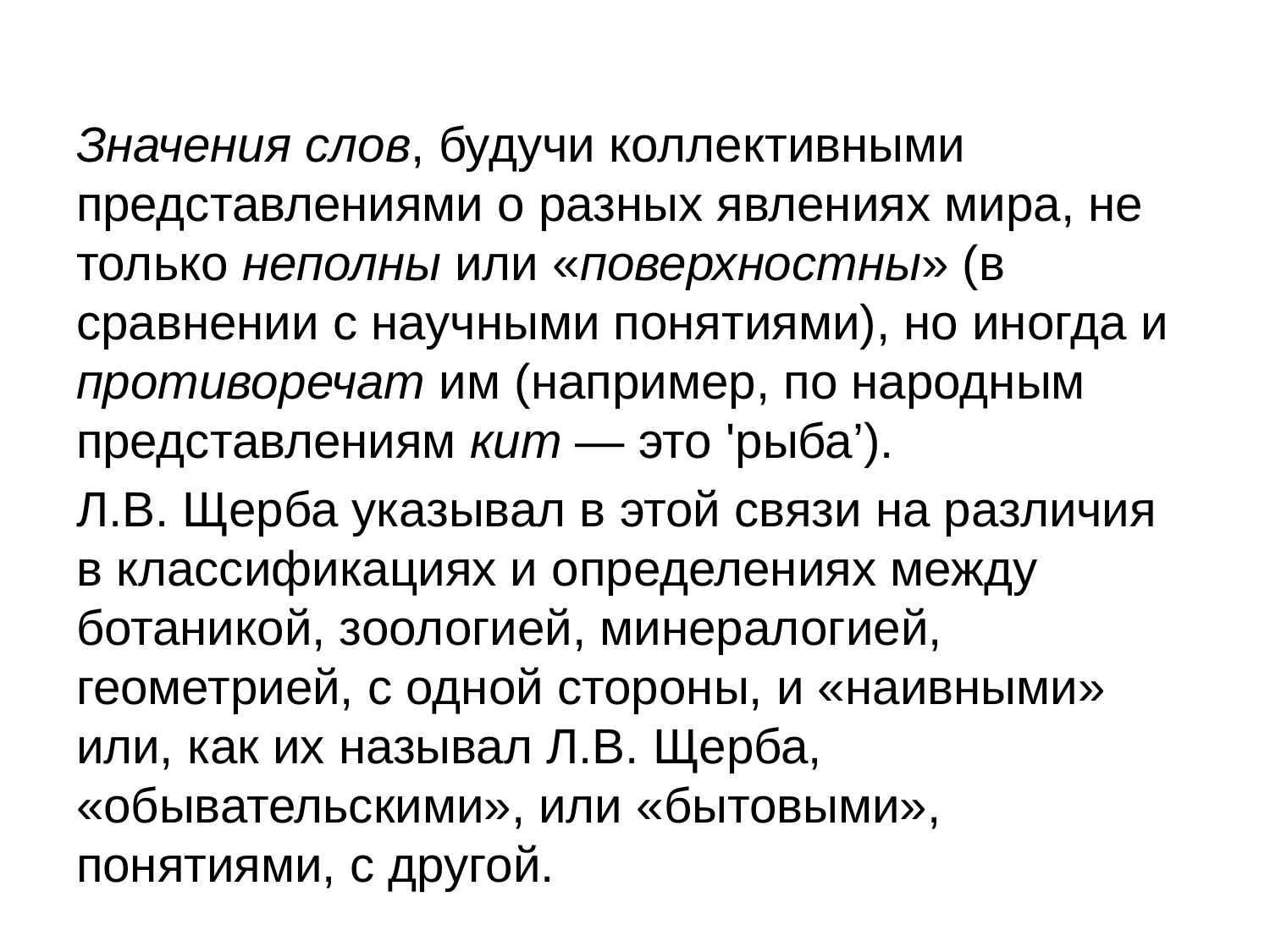

#
Значения слов, будучи коллективными представлениями о разных явлениях мира, не только неполны или «поверхностны» (в сравнении с научными понятиями), но иногда и противоречат им (например, по народным представлениям кит — это 'рыба’).
Л.В. Щерба указывал в этой связи на различия в классификациях и определениях между ботаникой, зоологией, минералогией, геометрией, с одной стороны, и «наивными» или, как их называл Л.В. Щерба, «обывательскими», или «бытовыми», понятиями, с другой.